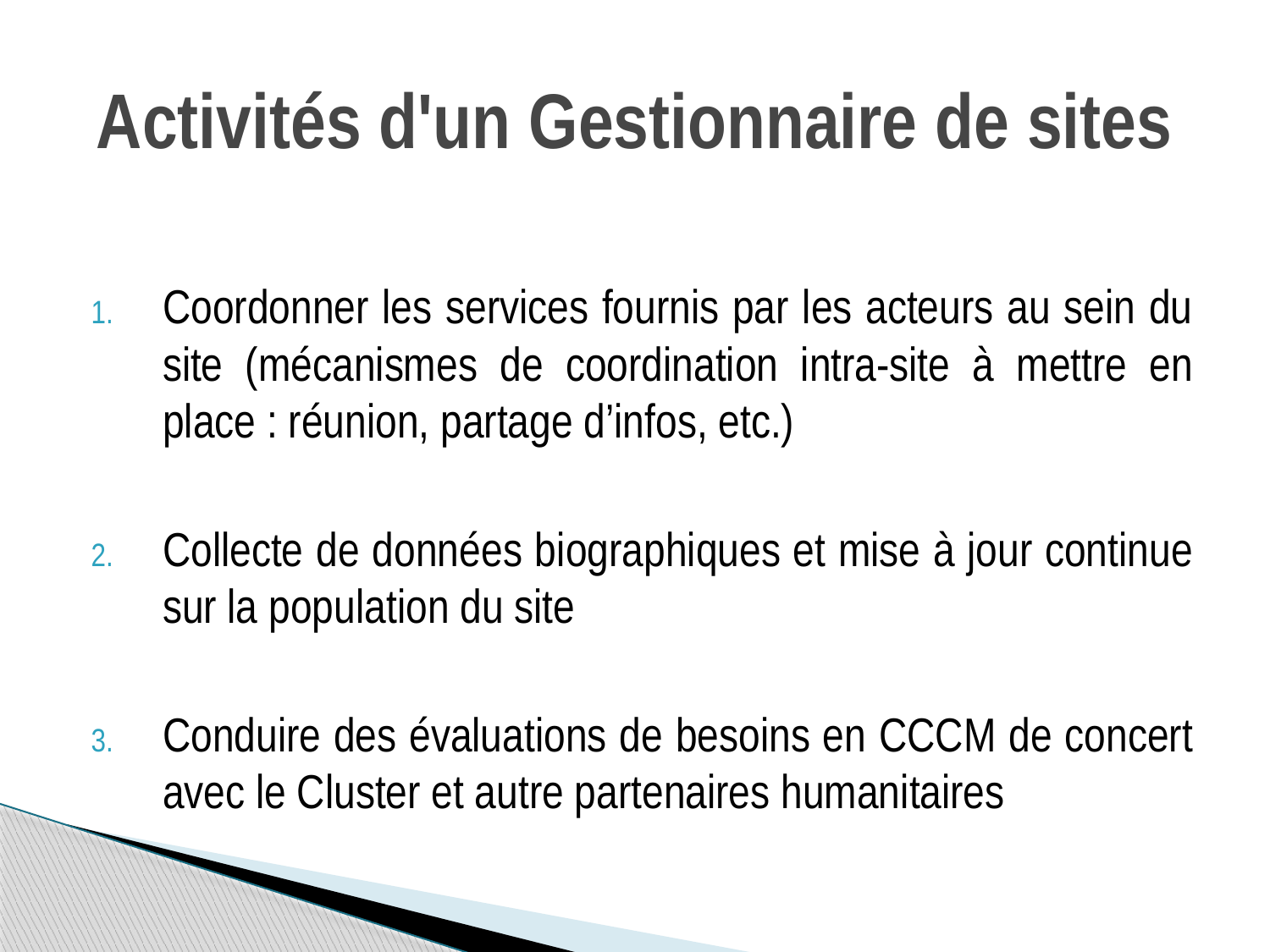

# Activités d'un Gestionnaire de sites

Coordonner les services fournis par les acteurs au sein du site (mécanismes de coordination intra-site à mettre en place : réunion, partage d’infos, etc.)

Collecte de données biographiques et mise à jour continue sur la population du site

Conduire des évaluations de besoins en CCCM de concert avec le Cluster et autre partenaires humanitaires